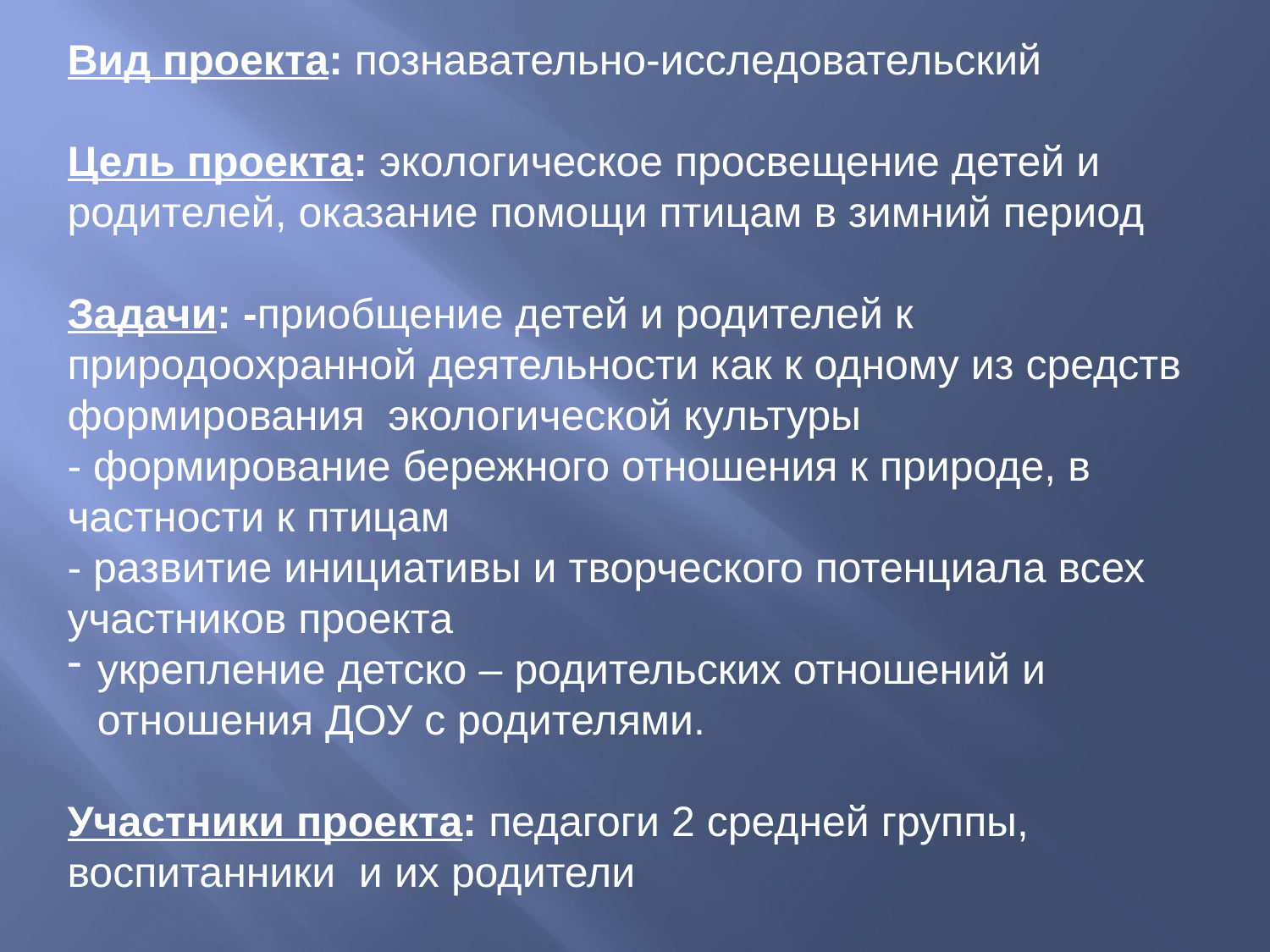

Вид проекта: познавательно-исследовательский

Цель проекта: экологическое просвещение детей и родителей, оказание помощи птицам в зимний период

Задачи: -приобщение детей и родителей к  природоохранной деятельности как к одному из средств формирования  экологической культуры
- формирование бережного отношения к природе, в частности к птицам
- развитие инициативы и творческого потенциала всех участников проекта
укрепление детско – родительских отношений и отношения ДОУ с родителями.

Участники проекта: педагоги 2 средней группы,  воспитанники  и их родители